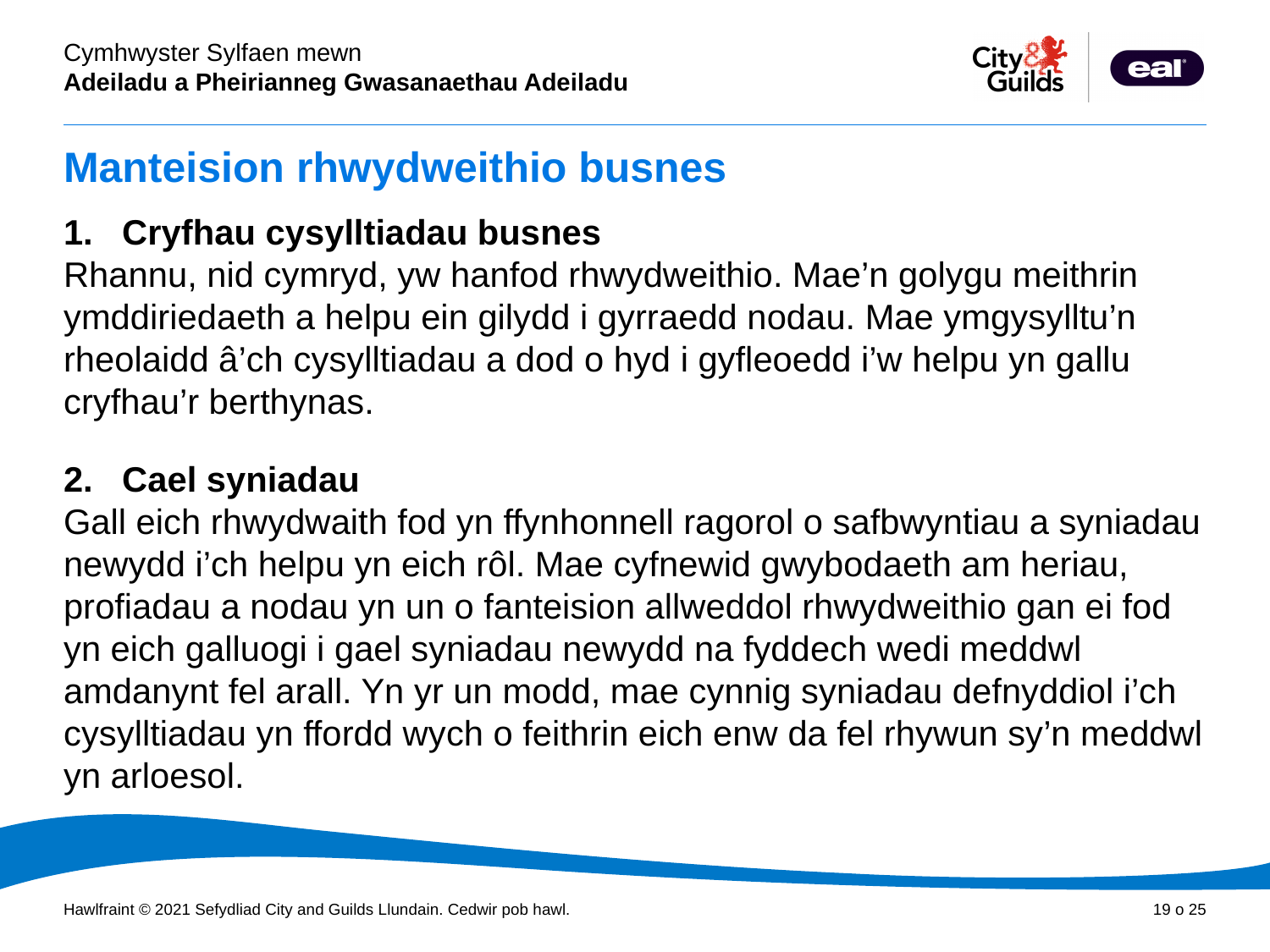

# Manteision rhwydweithio busnes
1.   Cryfhau cysylltiadau busnes
Rhannu, nid cymryd, yw hanfod rhwydweithio. Mae’n golygu meithrin ymddiriedaeth a helpu ein gilydd i gyrraedd nodau. Mae ymgysylltu’n rheolaidd â’ch cysylltiadau a dod o hyd i gyfleoedd i’w helpu yn gallu cryfhau’r berthynas.
2.   Cael syniadau
Gall eich rhwydwaith fod yn ffynhonnell ragorol o safbwyntiau a syniadau newydd i’ch helpu yn eich rôl. Mae cyfnewid gwybodaeth am heriau, profiadau a nodau yn un o fanteision allweddol rhwydweithio gan ei fod yn eich galluogi i gael syniadau newydd na fyddech wedi meddwl amdanynt fel arall. Yn yr un modd, mae cynnig syniadau defnyddiol i’ch cysylltiadau yn ffordd wych o feithrin eich enw da fel rhywun sy’n meddwl yn arloesol.